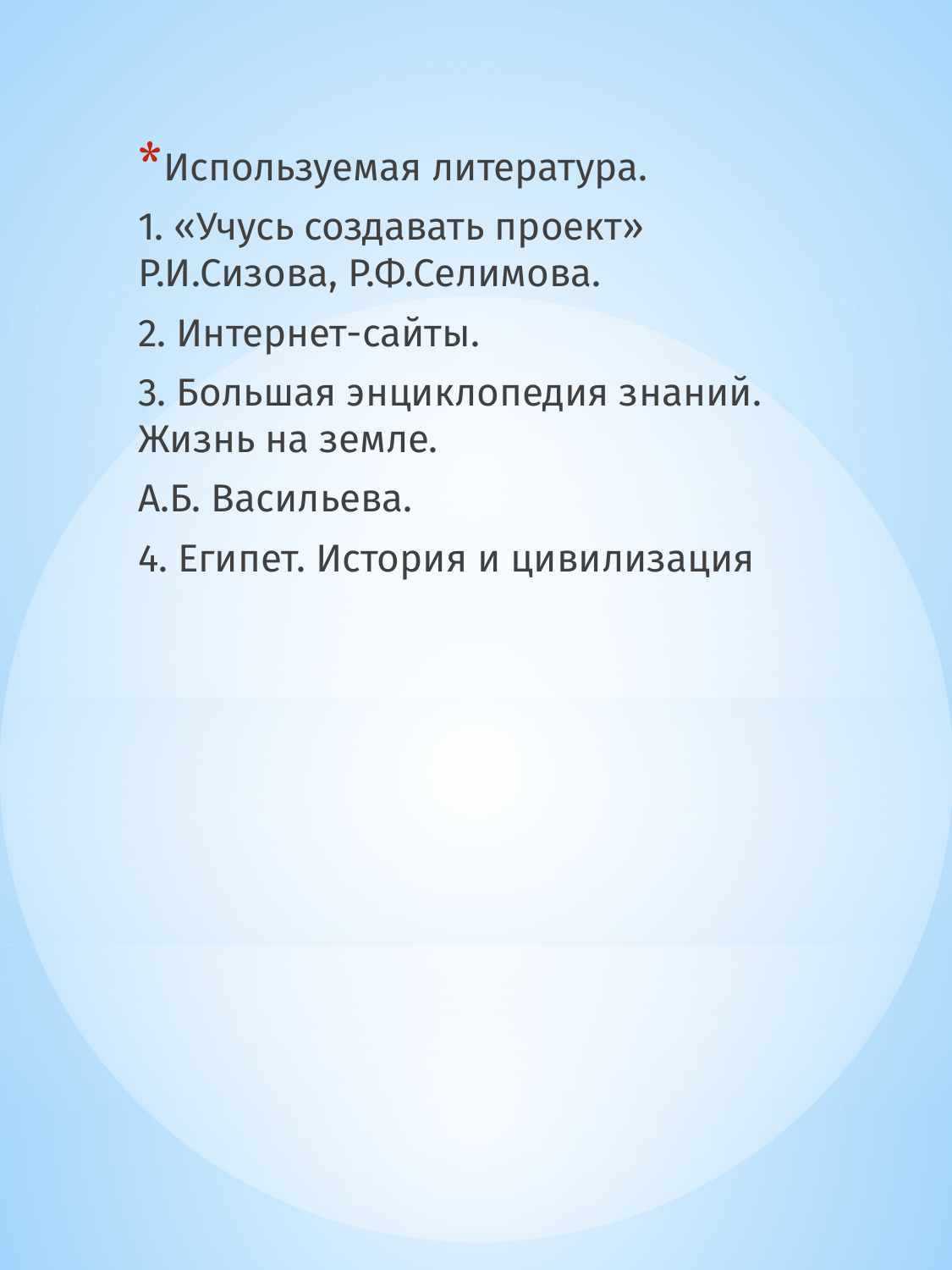

Используемая литература.
1. «Учусь создавать проект» Р.И.Сизова, Р.Ф.Селимова.
2. Интернет-сайты.
3. Большая энциклопедия знаний. Жизнь на земле.
А.Б. Васильева.
4. Египет. История и цивилизация